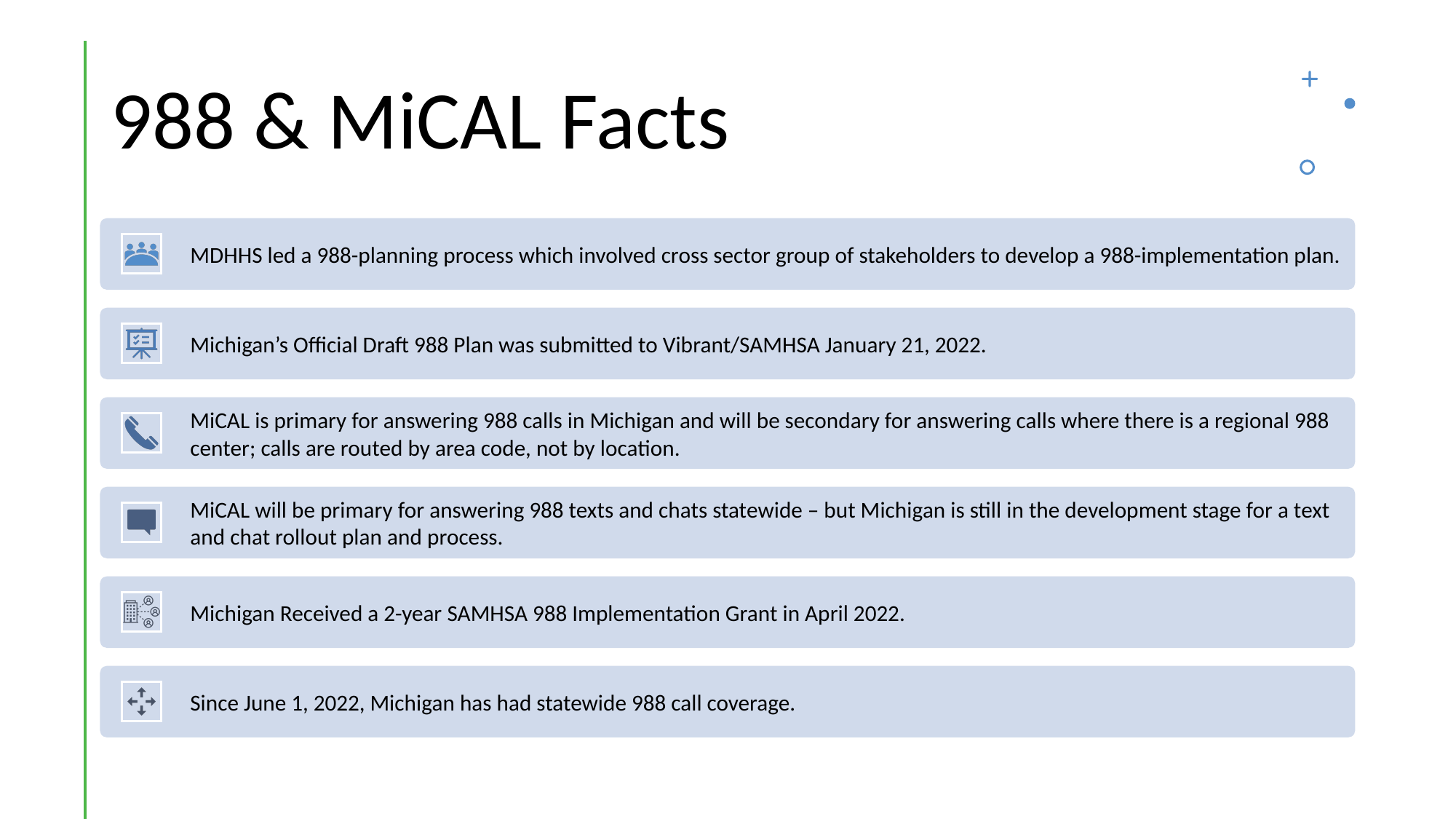

# 988 & MiCAL Facts

MDHHS led a 988-planning process which involved cross sector group of stakeholders to develop a 988-implementation plan.
Michigan’s Official Draft 988 Plan was submitted to Vibrant/SAMHSA January 21, 2022.
MiCAL is primary for answering 988 calls in Michigan and will be secondary for answering calls where there is a regional 988 center; calls are routed by area code, not by location.
MiCAL will be primary for answering 988 texts and chats statewide – but Michigan is still in the development stage for a text and chat rollout plan and process.
Michigan Received a 2-year SAMHSA 988 Implementation Grant in April 2022.
Since June 1, 2022, Michigan has had statewide 988 call coverage.